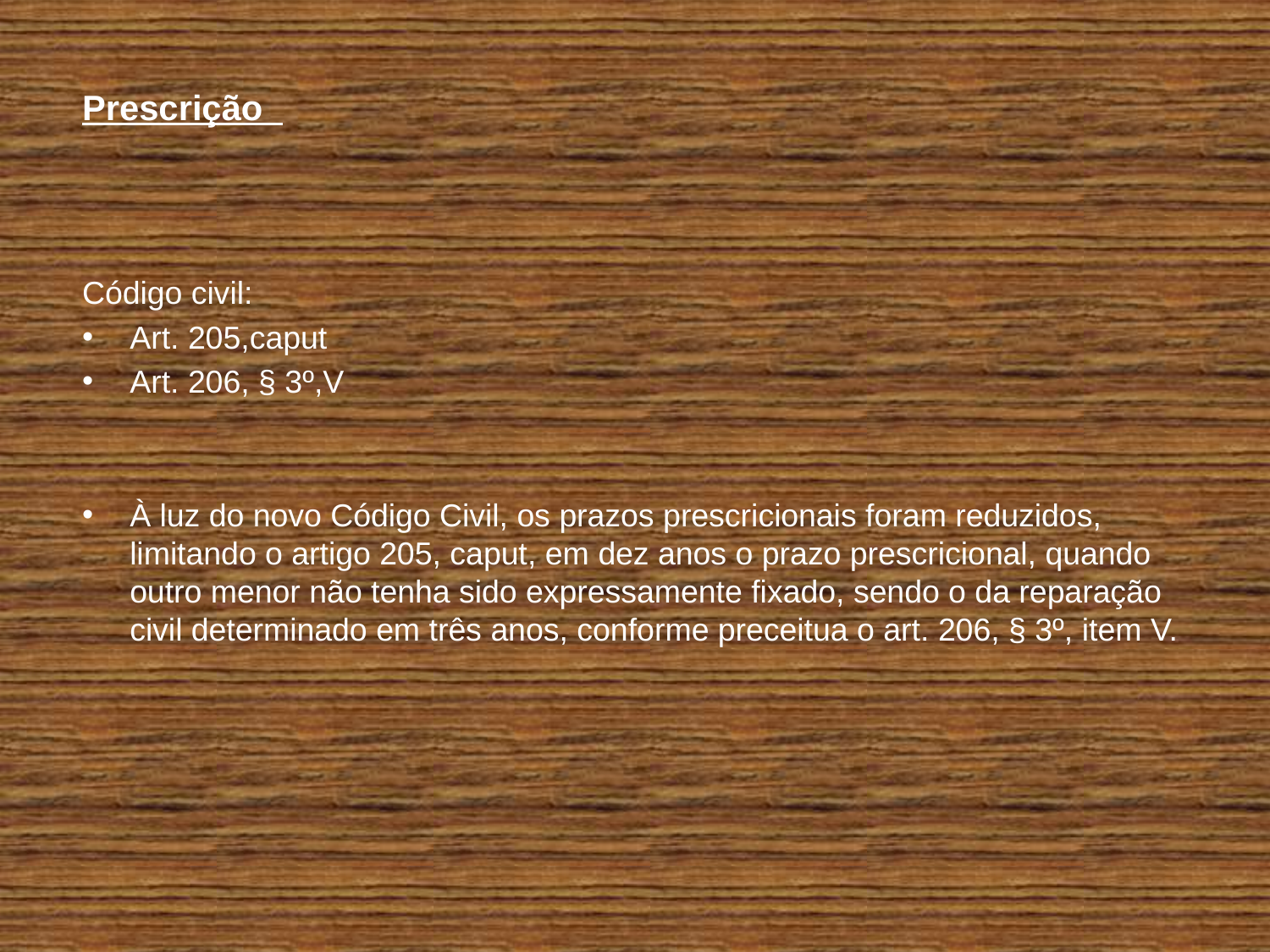

Prescrição

Código civil:
Art. 205,caput
Art. 206, § 3º,V

À luz do novo Código Civil, os prazos prescricionais foram reduzidos, limitando o artigo 205, caput, em dez anos o prazo prescricional, quando outro menor não tenha sido expressamente fixado, sendo o da reparação civil determinado em três anos, conforme preceitua o art. 206, § 3º, item V.